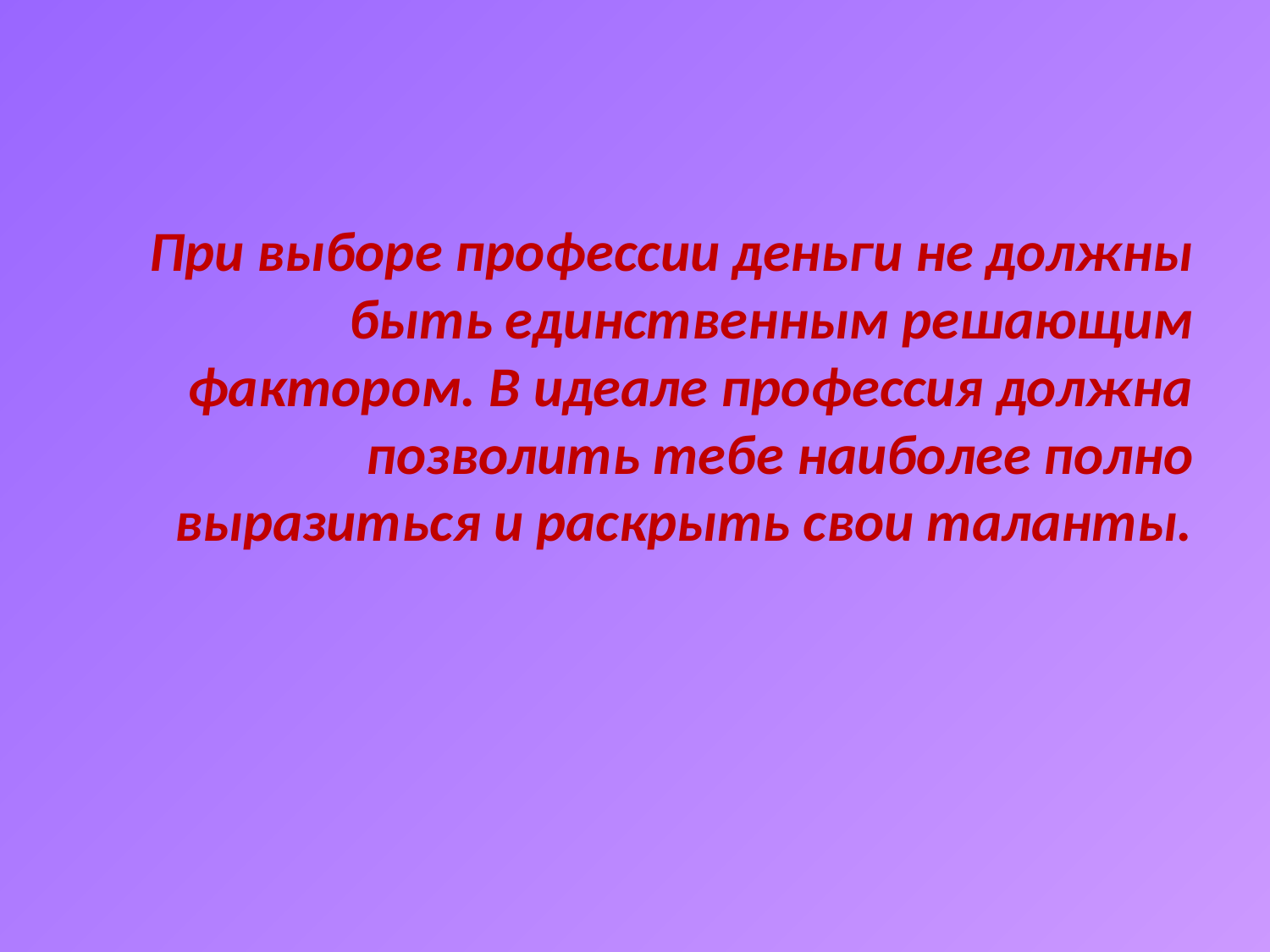

При выборе профессии деньги не должны быть единственным решающим фактором. В идеале профессия должна позволить тебе наиболее полно выразиться и раскрыть свои таланты.